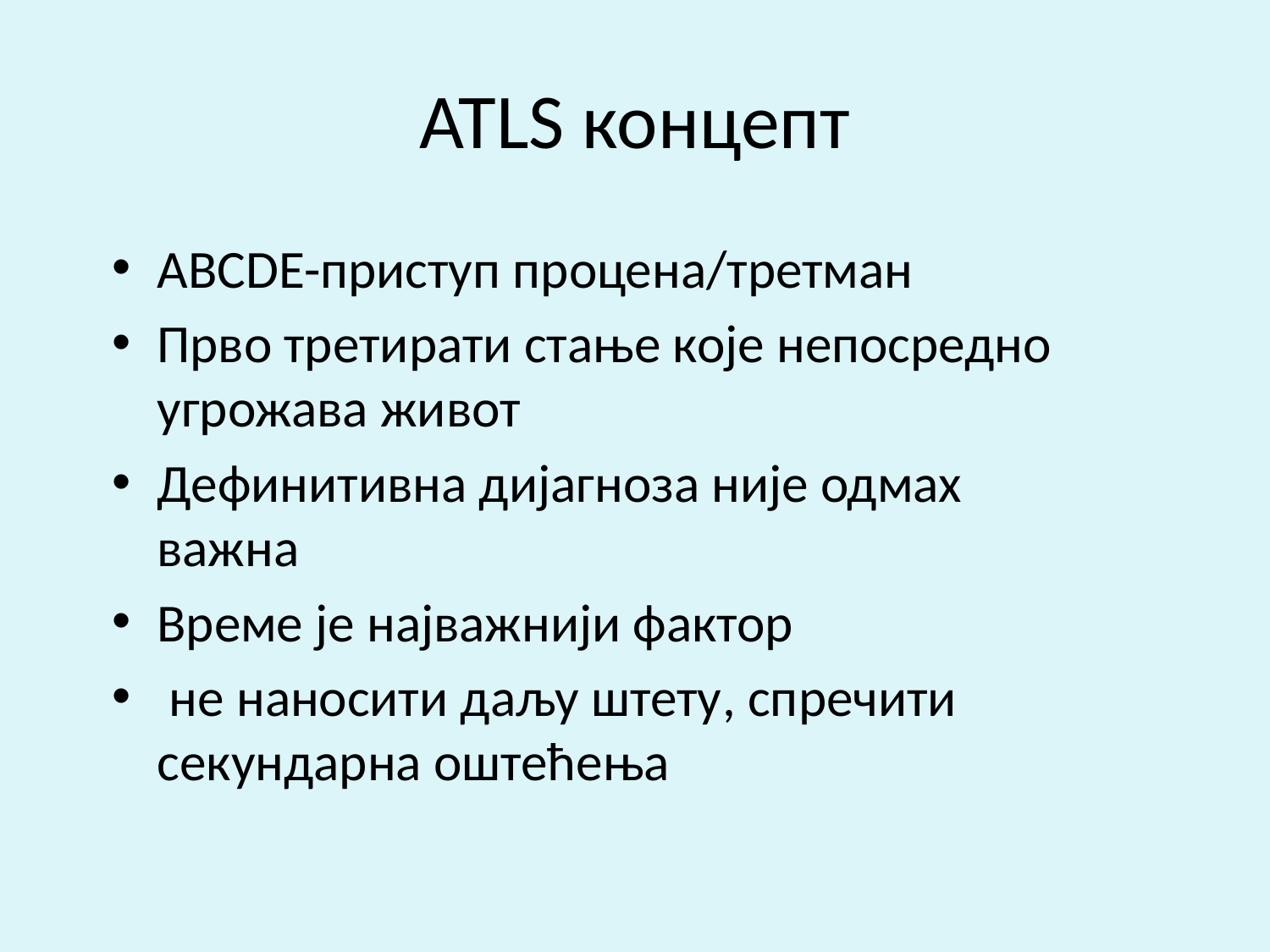

# ATLS концепт
ABCDE-приступ процена/третман
Прво третирати стање које непосредно угрожава живот
Дефинитивна дијагноза није одмах важна
Време је најважнији фактор
 не наносити даљу штету, спречити секундарна оштећења